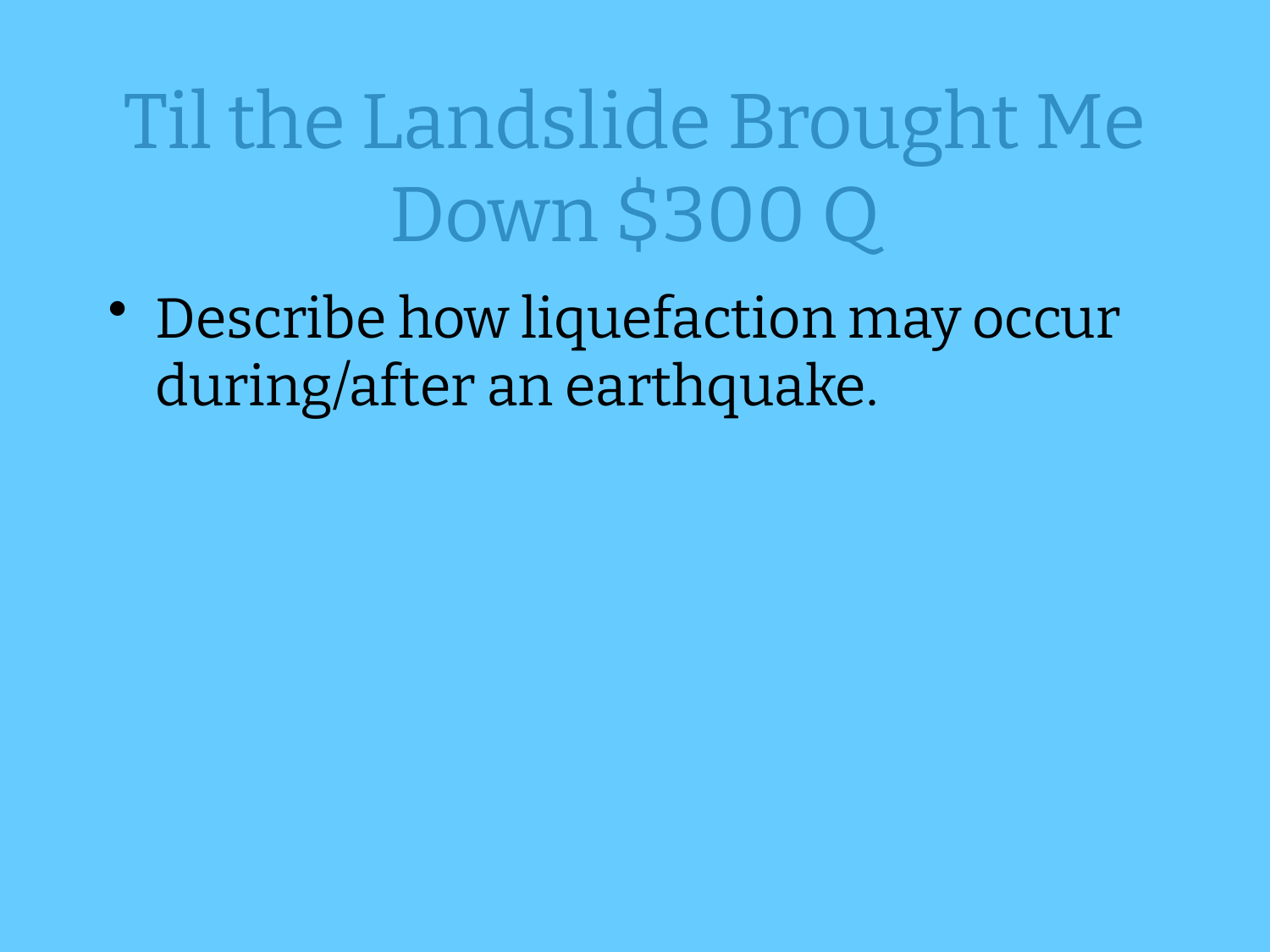

# Til the Landslide Brought Me Down $300 Q
Describe how liquefaction may occur during/after an earthquake.